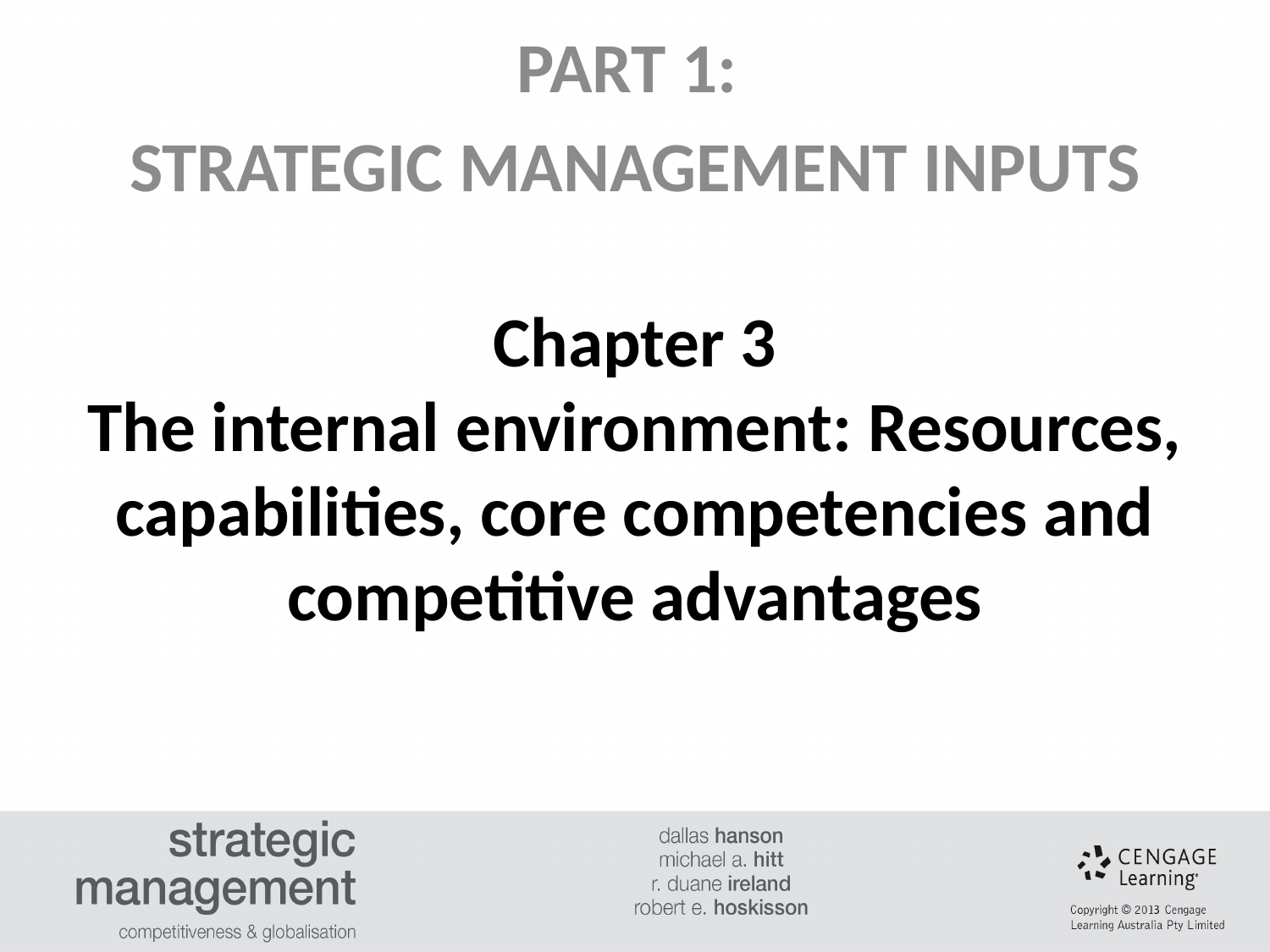

PART 1:
STRATEGIC MANAGEMENT INPUTS
Chapter 3
The internal environment: Resources, capabilities, core competencies and competitive advantages
#